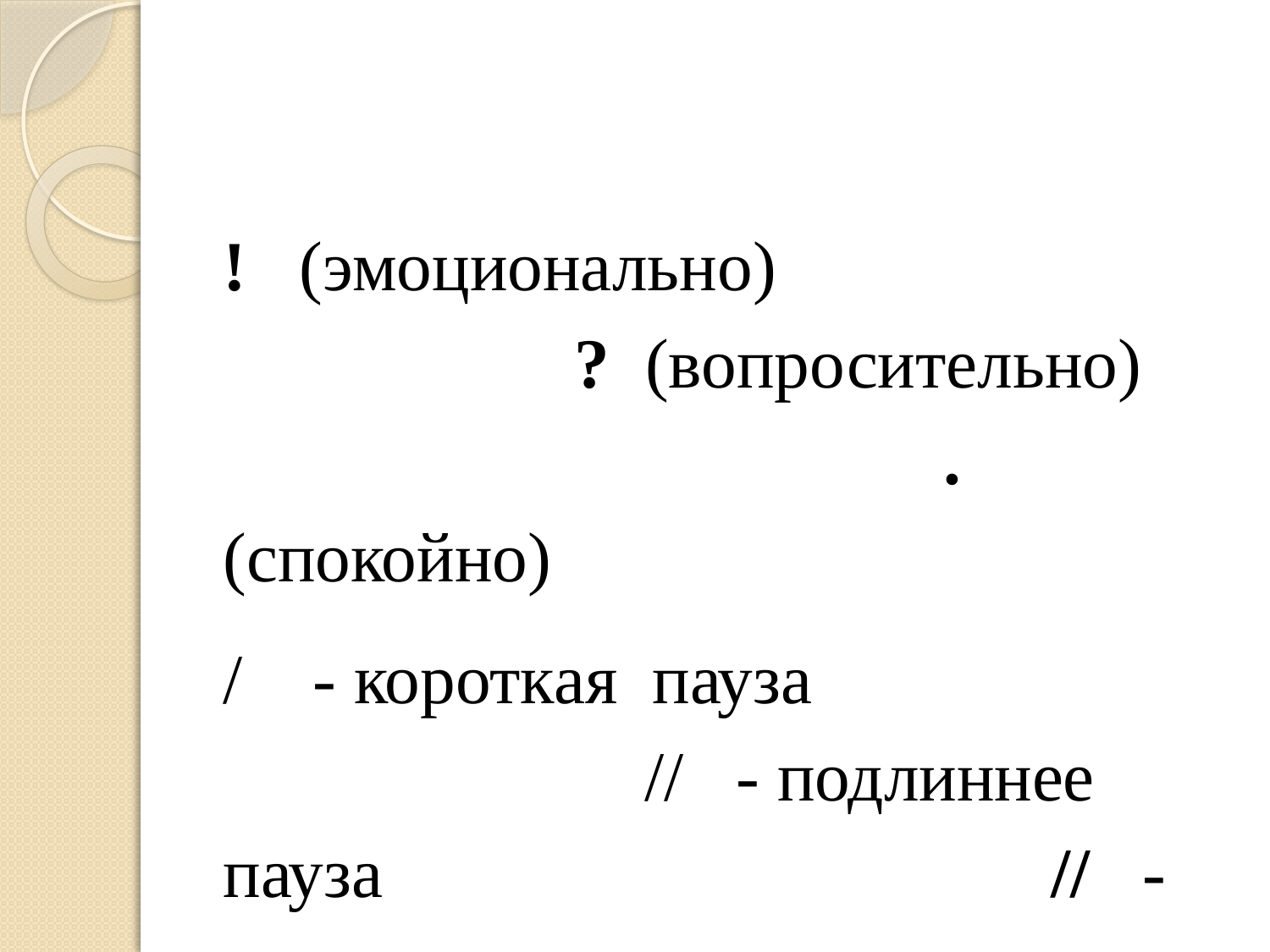

#
!   (эмоционально)                                              ?  (вопросительно)                                              .   (спокойно)
/    - короткая  пауза                                                //   - подлиннее  пауза                                      //   -   длинная  пауза